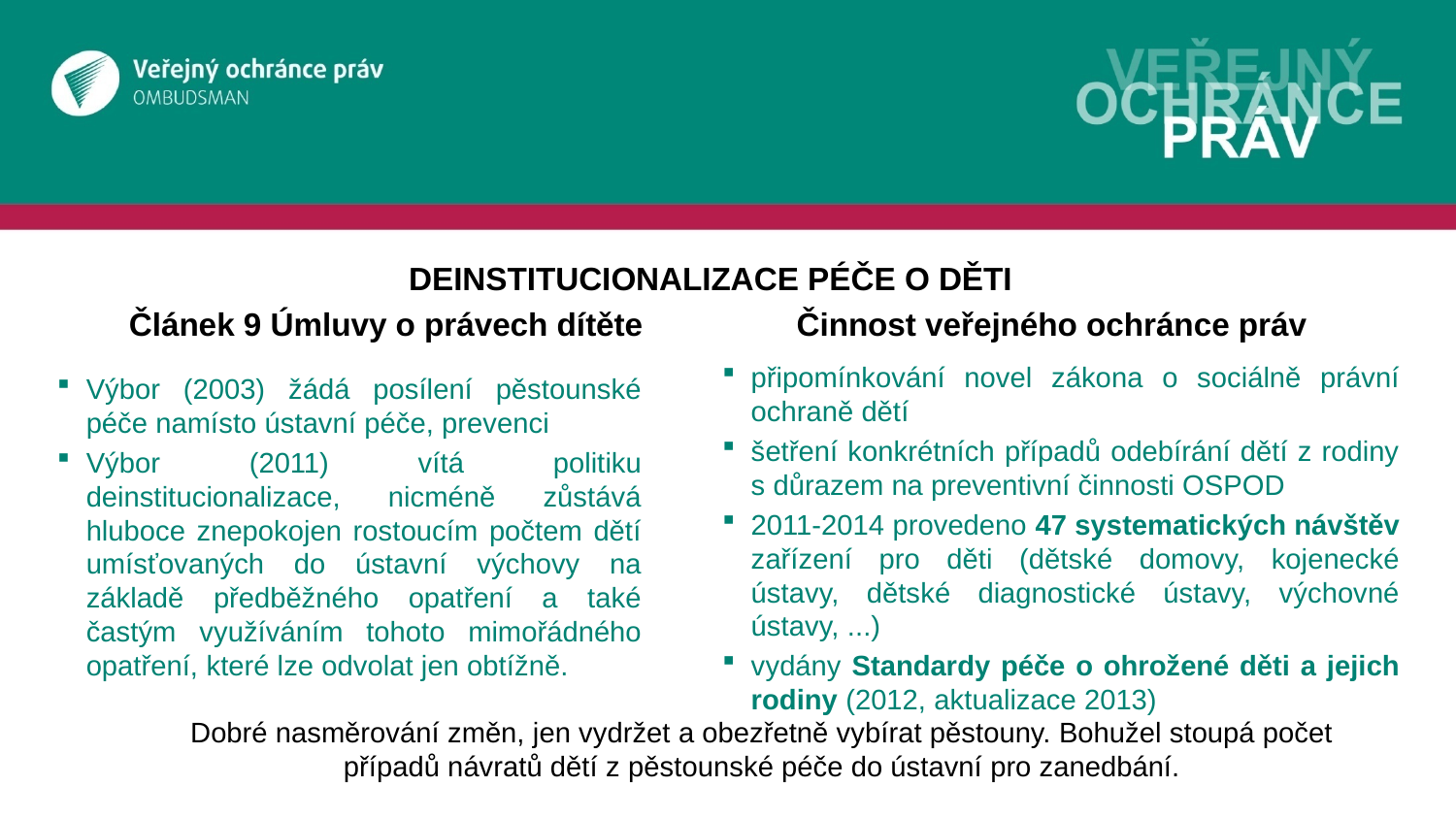

DEINSTITUCIONALIZACE PÉČE O DĚTI
# Článek 9 Úmluvy o právech dítěte                  Činnost veřejného ochránce práv
připomínkování novel zákona o sociálně právní ochraně dětí
šetření konkrétních případů odebírání dětí z rodiny s důrazem na preventivní činnosti OSPOD
2011-2014 provedeno 47 systematických návštěv zařízení pro děti (dětské domovy, kojenecké ústavy, dětské diagnostické ústavy, výchovné ústavy, ...)
vydány Standardy péče o ohrožené děti a jejich rodiny (2012, aktualizace 2013)
Výbor (2003) žádá posílení pěstounské péče namísto ústavní péče, prevenci
Výbor (2011) vítá politiku deinstitucionalizace, nicméně zůstává hluboce znepokojen rostoucím počtem dětí umísťovaných do ústavní výchovy na základě předběžného opatření a také častým využíváním tohoto mimořádného opatření, které lze odvolat jen obtížně.

Dobré nasměrování změn, jen vydržet a obezřetně vybírat pěstouny. Bohužel stoupá počet případů návratů dětí z pěstounské péče do ústavní pro zanedbání.